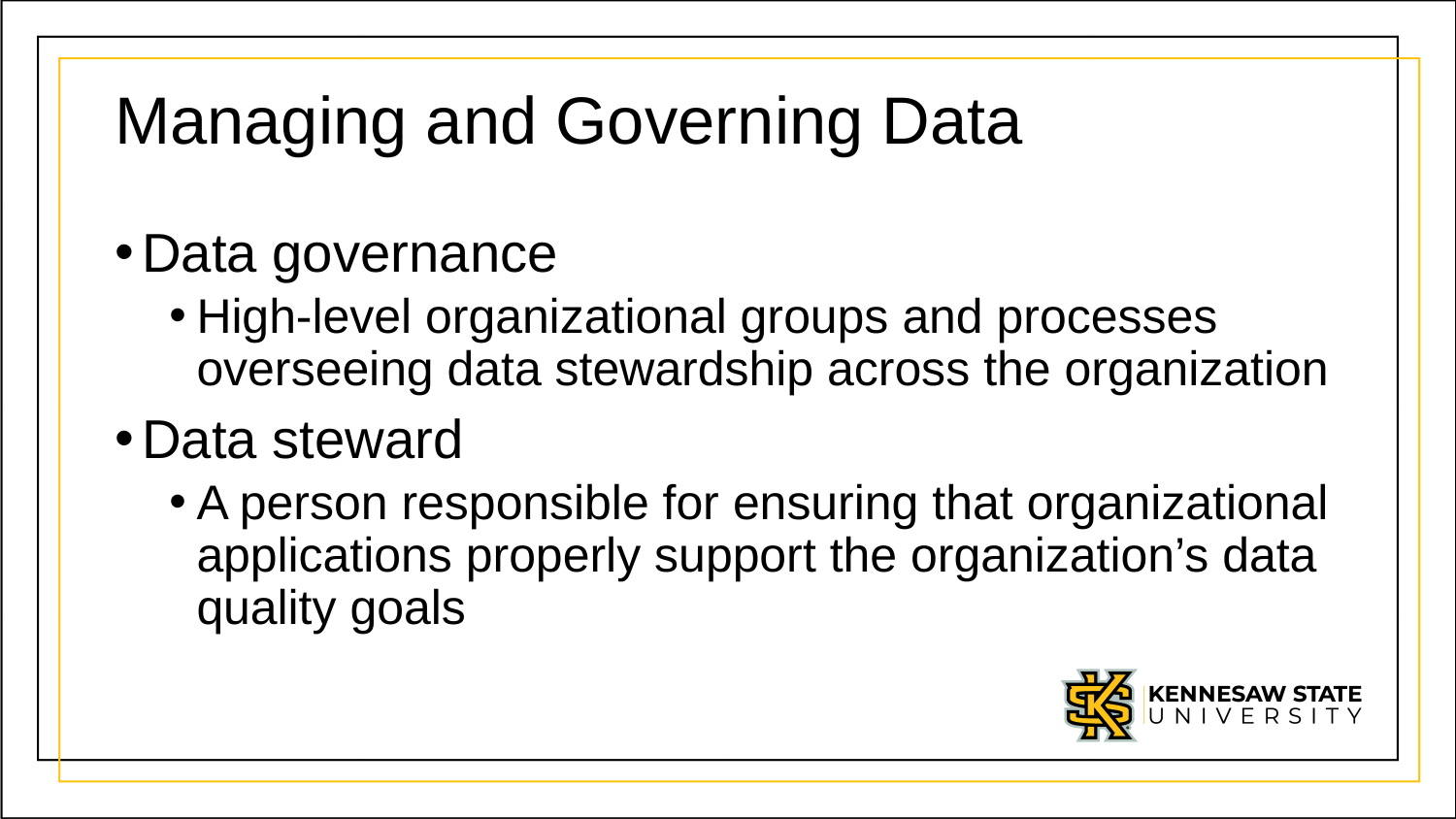

# Managing and Governing Data
Data governance
High-level organizational groups and processes overseeing data stewardship across the organization
Data steward
A person responsible for ensuring that organizational applications properly support the organization’s data quality goals